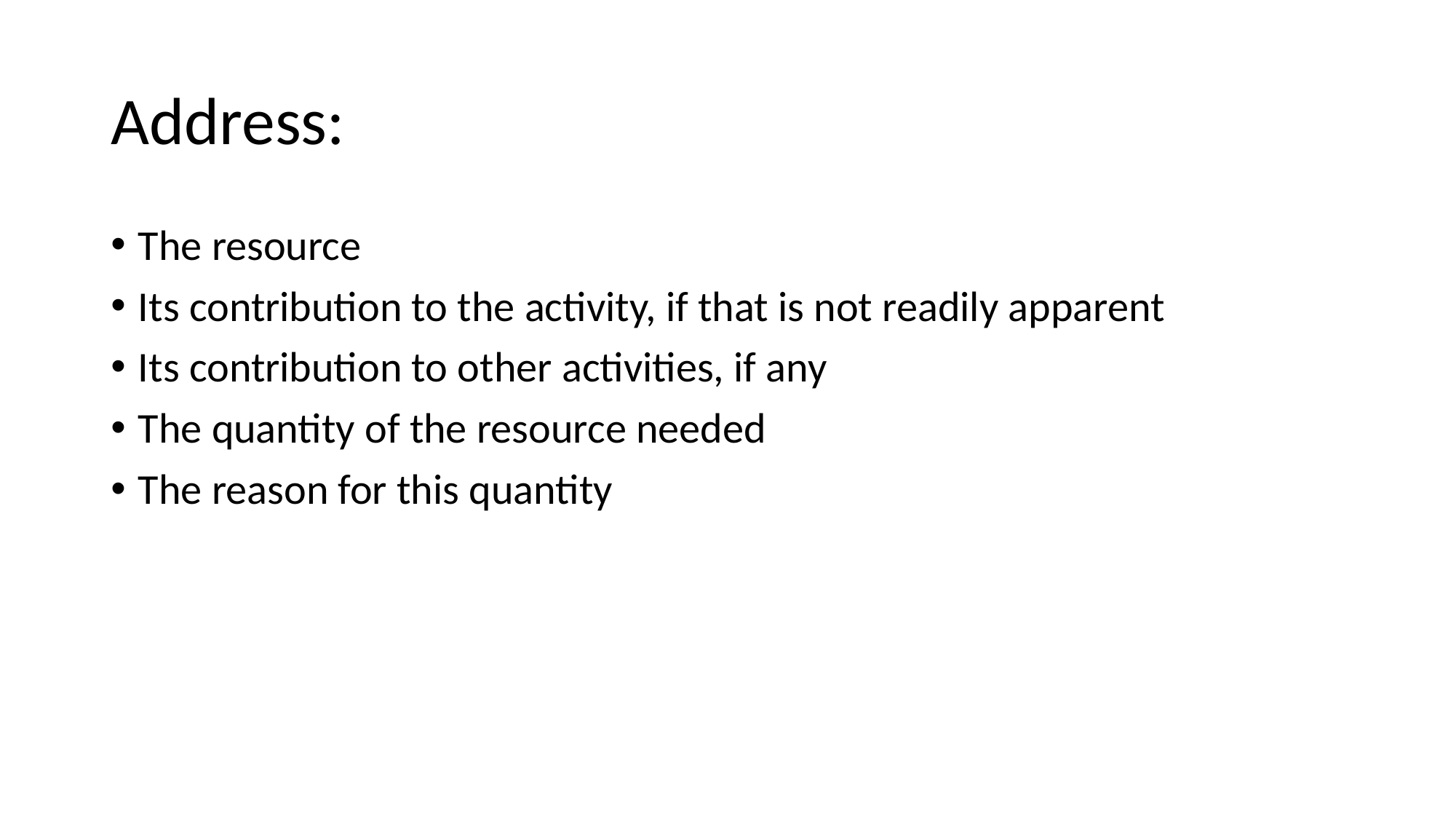

# Address:
The resource
Its contribution to the activity, if that is not readily apparent
Its contribution to other activities, if any
The quantity of the resource needed
The reason for this quantity